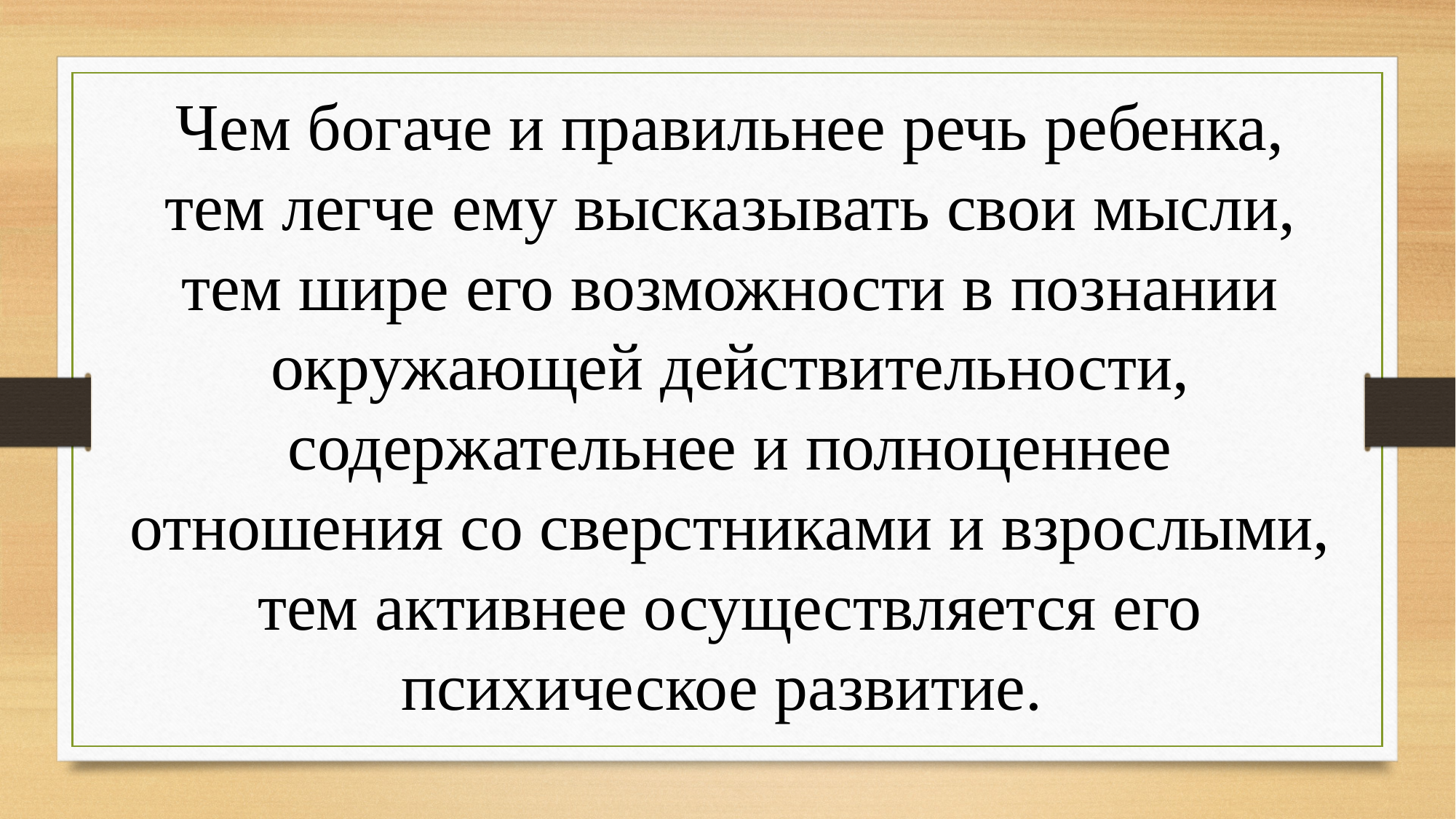

Чем богаче и правильнее речь ребенка, тем легче ему высказывать свои мысли, тем шире его возможности в познании окружающей действительности, содержательнее и полноценнее отношения со сверстниками и взрослыми, тем активнее осуществляется его психическое развитие.